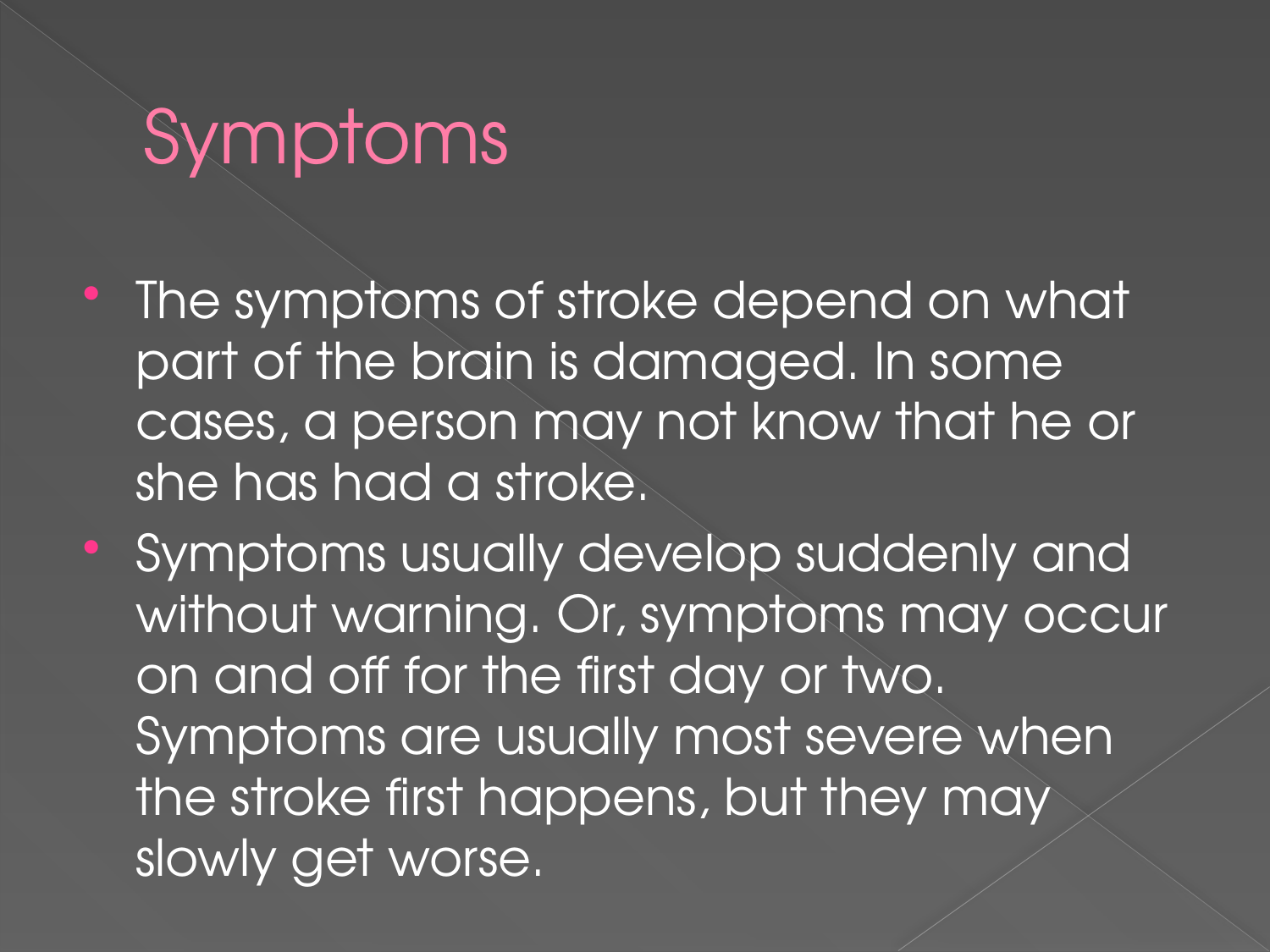

# Symptoms
The symptoms of stroke depend on what part of the brain is damaged. In some cases, a person may not know that he or she has had a stroke.
Symptoms usually develop suddenly and without warning. Or, symptoms may occur on and off for the first day or two. Symptoms are usually most severe when the stroke first happens, but they may slowly get worse.